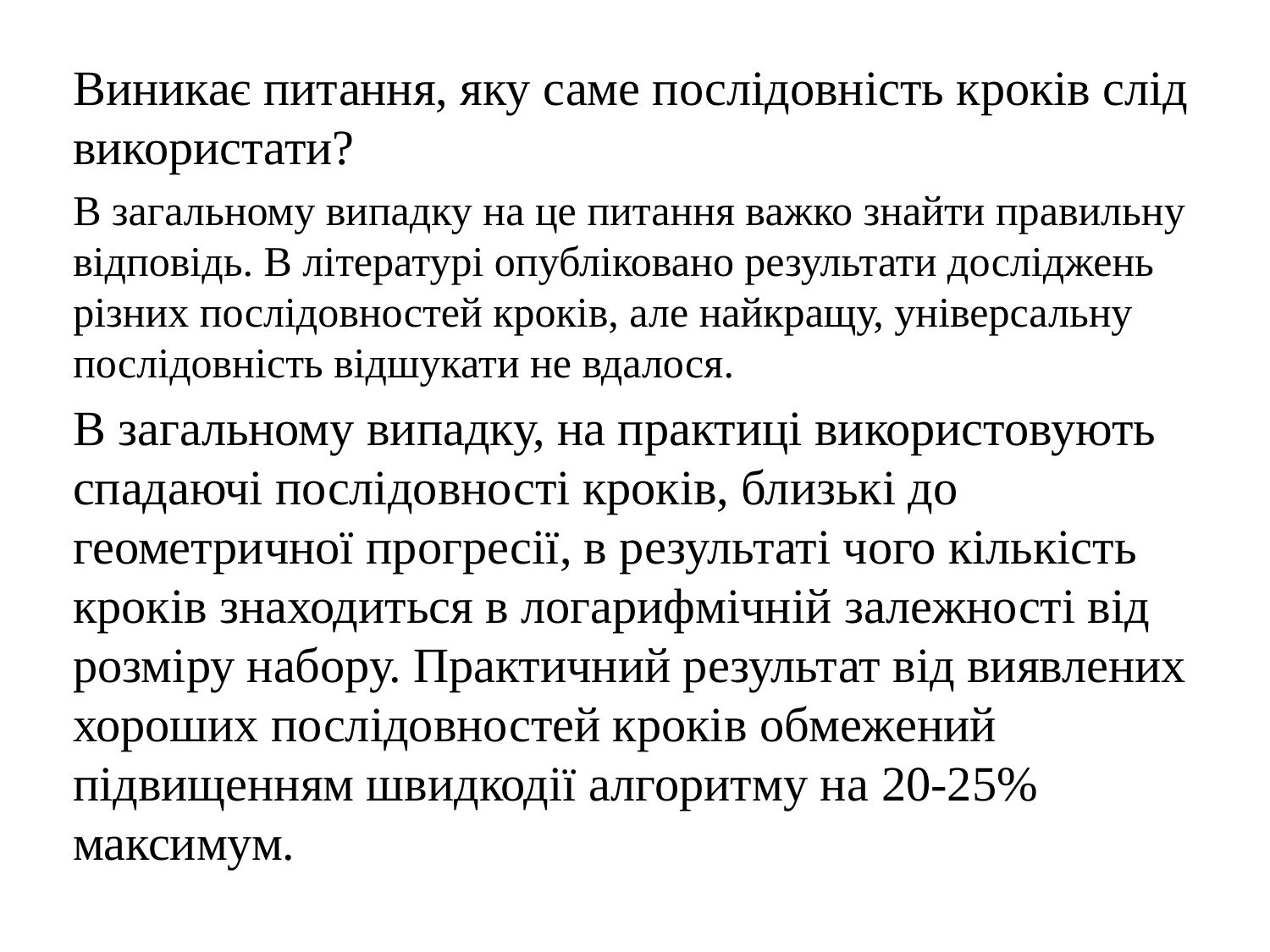

Виникає питання, яку саме послідовність кроків слід використати?
	В загальному випадку на це питання важко знайти правильну відповідь. В літературі опубліковано результати досліджень різних послідовностей кроків, але найкращу, універсальну послідовність відшукати не вдалося.
	В загальному випадку, на практиці використовують спадаючі послідовності кроків, близькі до геометричної прогресії, в результаті чого кількість кроків знаходиться в логарифмічній залежності від розміру набору. Практичний результат від виявлених хороших послідовностей кроків обмежений підвищенням швидкодії алгоритму на 20-25% максимум.